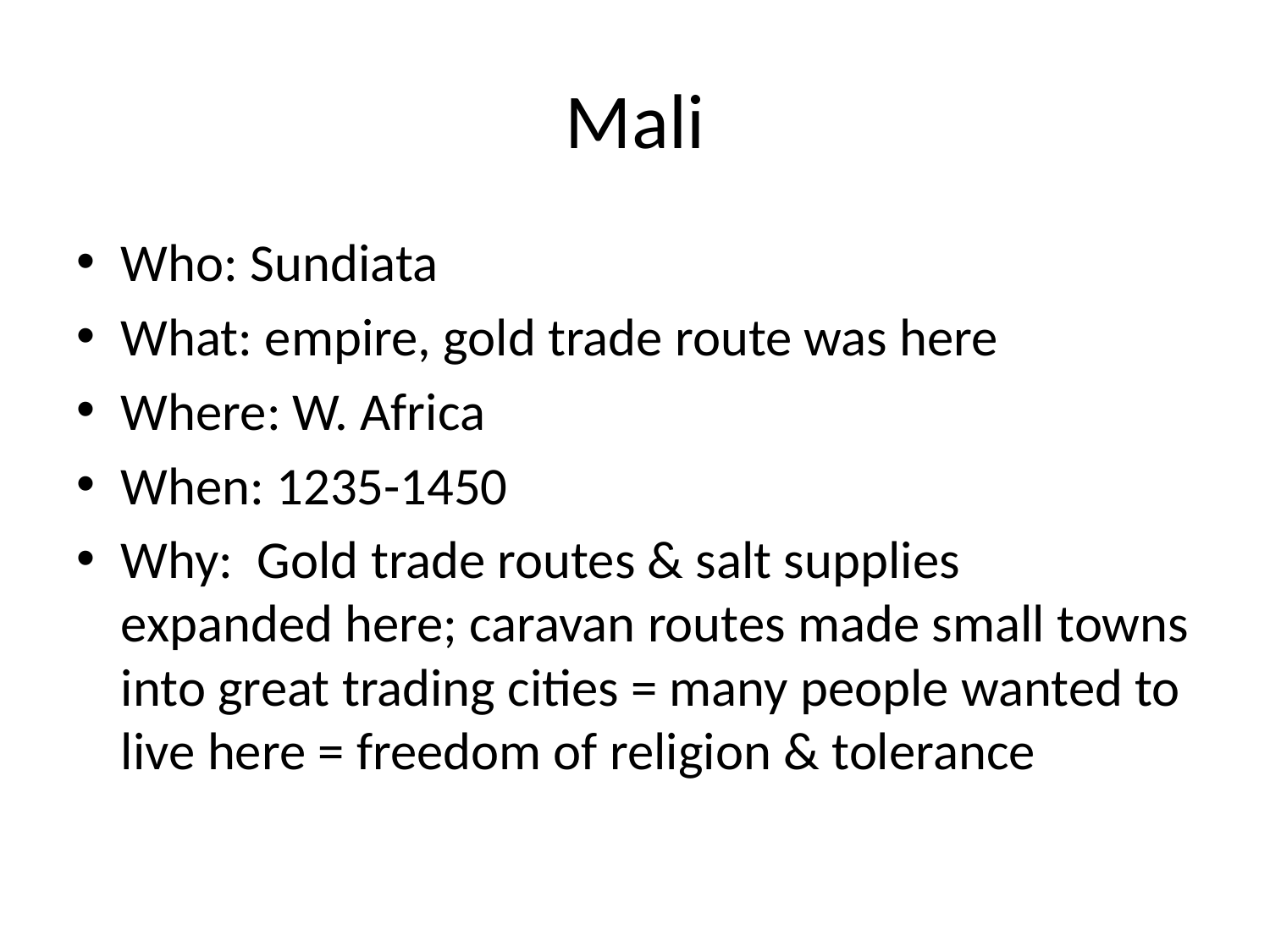

# Mali
Who: Sundiata
What: empire, gold trade route was here
Where: W. Africa
When: 1235-1450
Why:  Gold trade routes & salt supplies  expanded here; caravan routes made small towns into great trading cities = many people wanted to live here = freedom of religion & tolerance